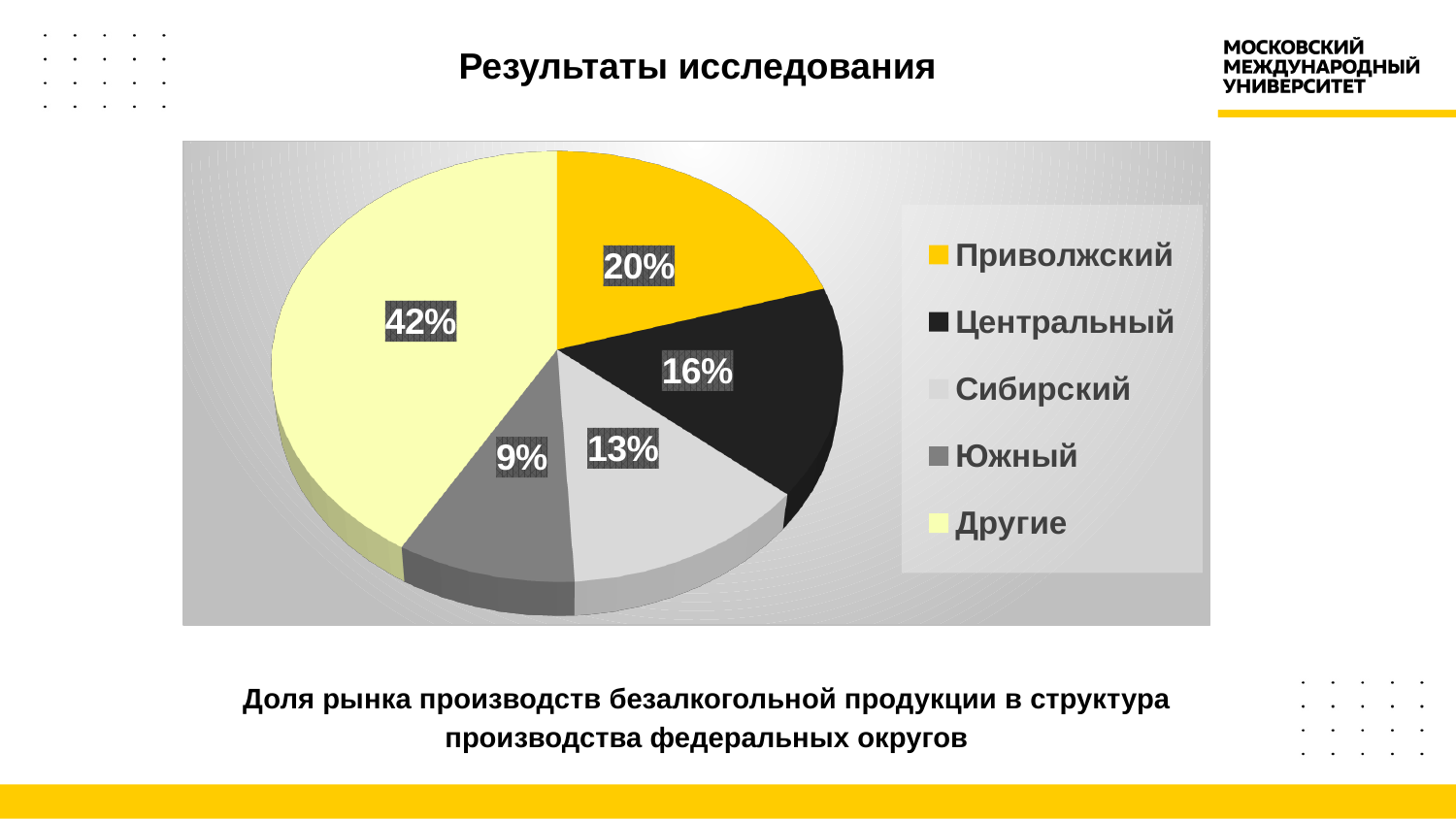

# Результаты исследования

[unsupported chart]

Доля рынка производств безалкогольной продукции в структура производства федеральных округов